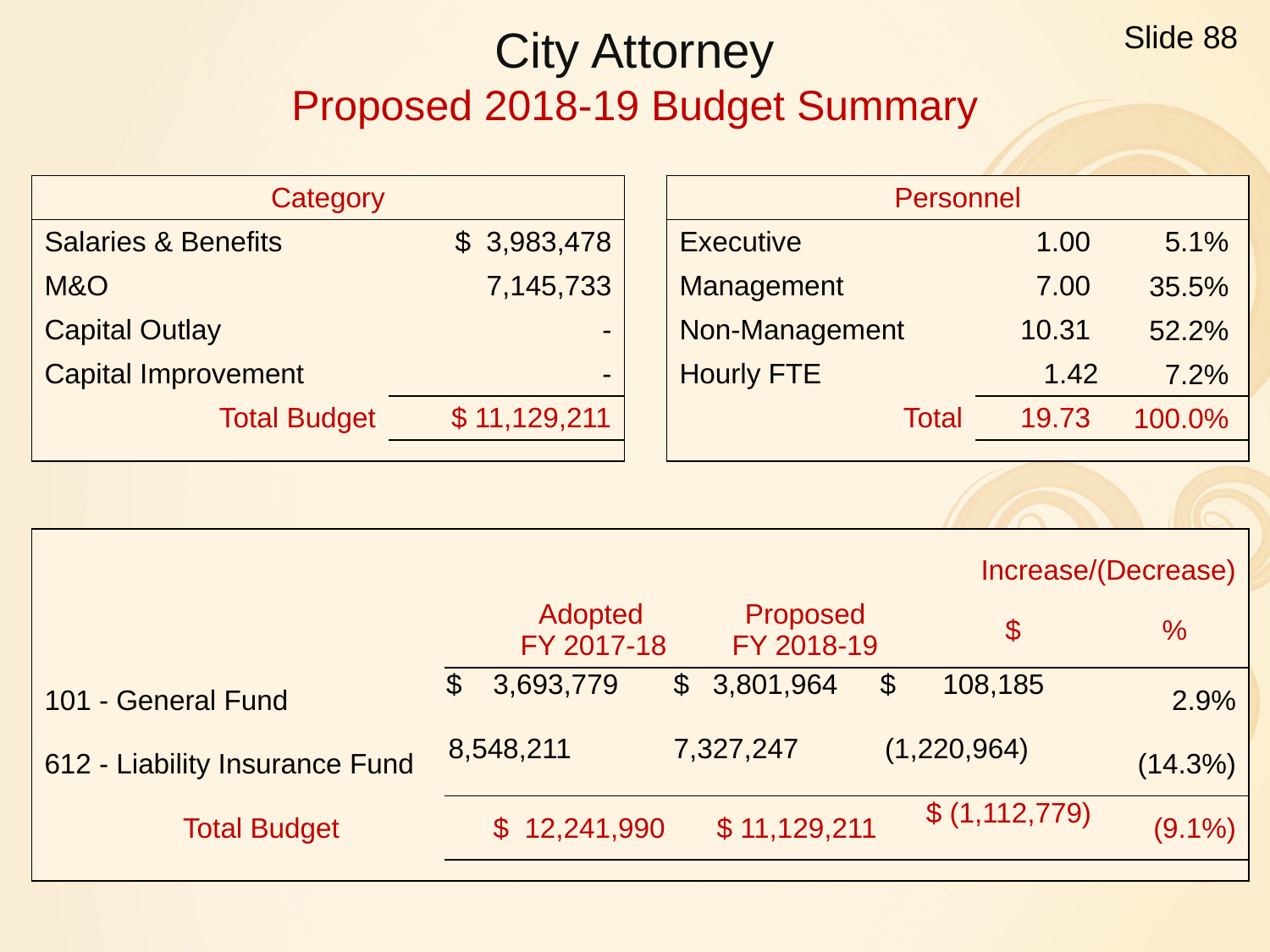

Slide 88
# City Attorney Proposed 2018-19 Budget Summary
| Category |  |
| --- | --- |
| Salaries & Benefits | $ 3,983,478 |
| M&O | 7,145,733 |
| Capital Outlay | - |
| Capital Improvement | - |
| Total Budget | $ 11,129,211 |
|  |  |
| Personnel |  |  |
| --- | --- | --- |
| Executive | 1.00 | 5.1% |
| Management | 7.00 | 35.5% |
| Non-Management | 10.31 | 52.2% |
| Hourly FTE | 1.42 | 7.2% |
| Total | 19.73 | 100.0% |
|  |  |  |
|  | Adopted FY 2017-18 | Proposed FY 2018-19 | Increase/(Decrease) |  |
| --- | --- | --- | --- | --- |
|  |  |  | $ | % |
| 101 - General Fund | $ 3,693,779 | $ 3,801,964 | $ 108,185 | 2.9% |
| 612 - Liability Insurance Fund | 8,548,211 | 7,327,247 | (1,220,964) | (14.3%) |
| Total Budget | $ 12,241,990 | $ 11,129,211 | $ (1,112,779) | (9.1%) |
|  |  |  |  |  |